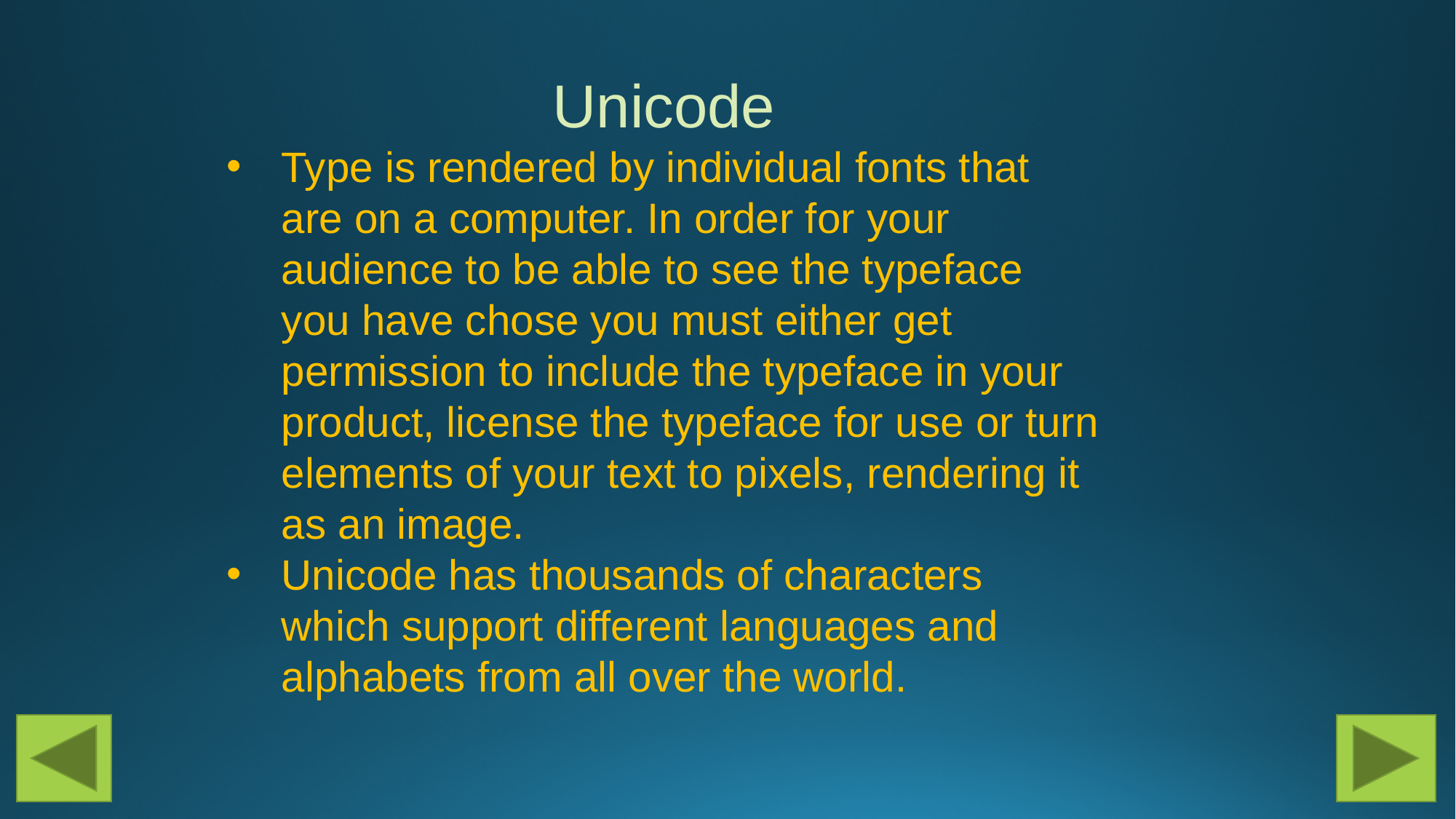

Unicode
Type is rendered by individual fonts that are on a computer. In order for your audience to be able to see the typeface you have chose you must either get permission to include the typeface in your product, license the typeface for use or turn elements of your text to pixels, rendering it as an image.
Unicode has thousands of characters which support different languages and alphabets from all over the world.